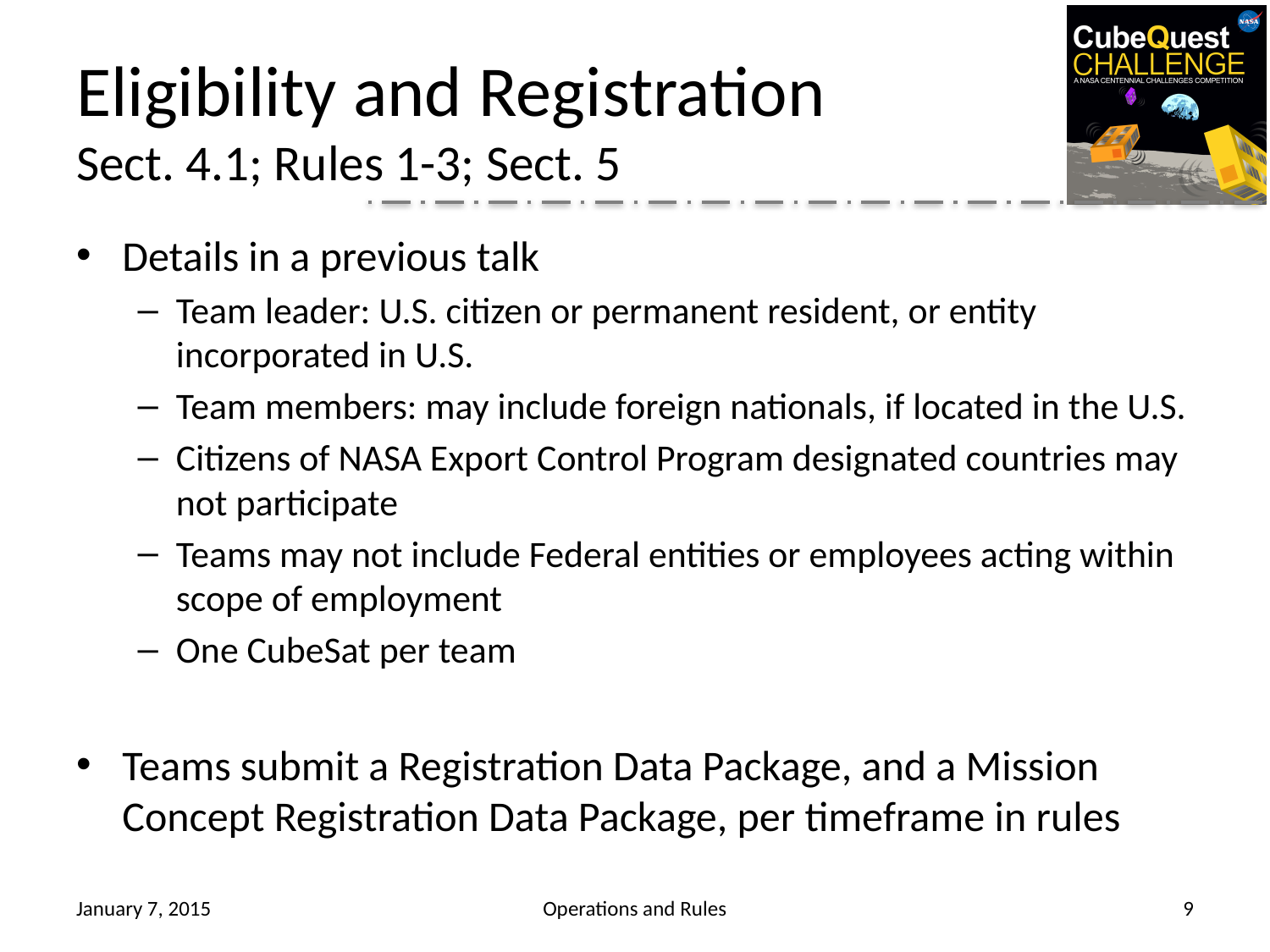

# Eligibility and Registration Sect. 4.1; Rules 1-3; Sect. 5
Details in a previous talk
Team leader: U.S. citizen or permanent resident, or entity incorporated in U.S.
Team members: may include foreign nationals, if located in the U.S.
Citizens of NASA Export Control Program designated countries may not participate
Teams may not include Federal entities or employees acting within scope of employment
One CubeSat per team

Teams submit a Registration Data Package, and a Mission Concept Registration Data Package, per timeframe in rules
January 7, 2015
Operations and Rules
9